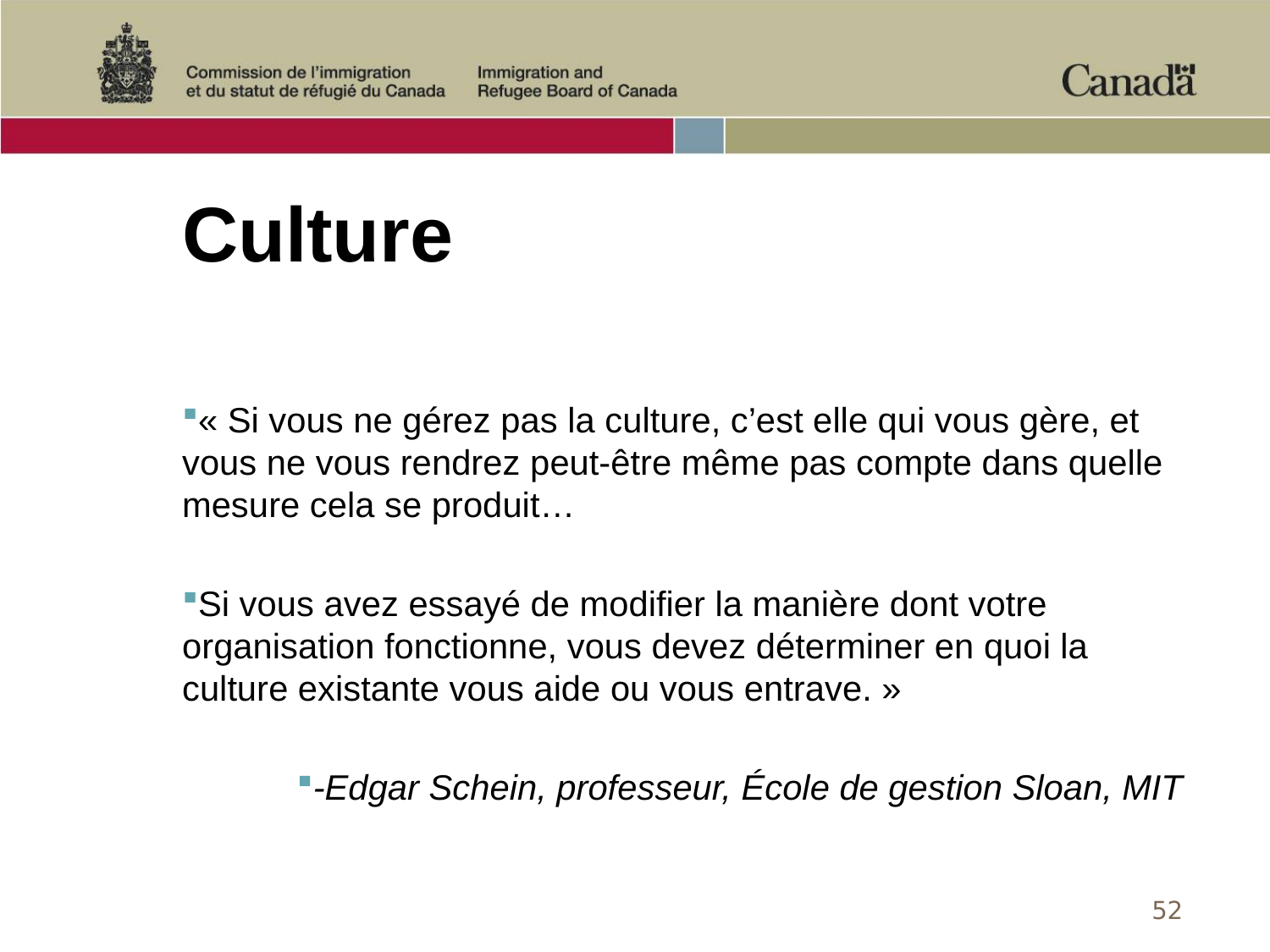

# Culture
« Si vous ne gérez pas la culture, c’est elle qui vous gère, et vous ne vous rendrez peut-être même pas compte dans quelle mesure cela se produit…

Si vous avez essayé de modifier la manière dont votre organisation fonctionne, vous devez déterminer en quoi la culture existante vous aide ou vous entrave. »

-Edgar Schein, professeur, École de gestion Sloan, MIT

52